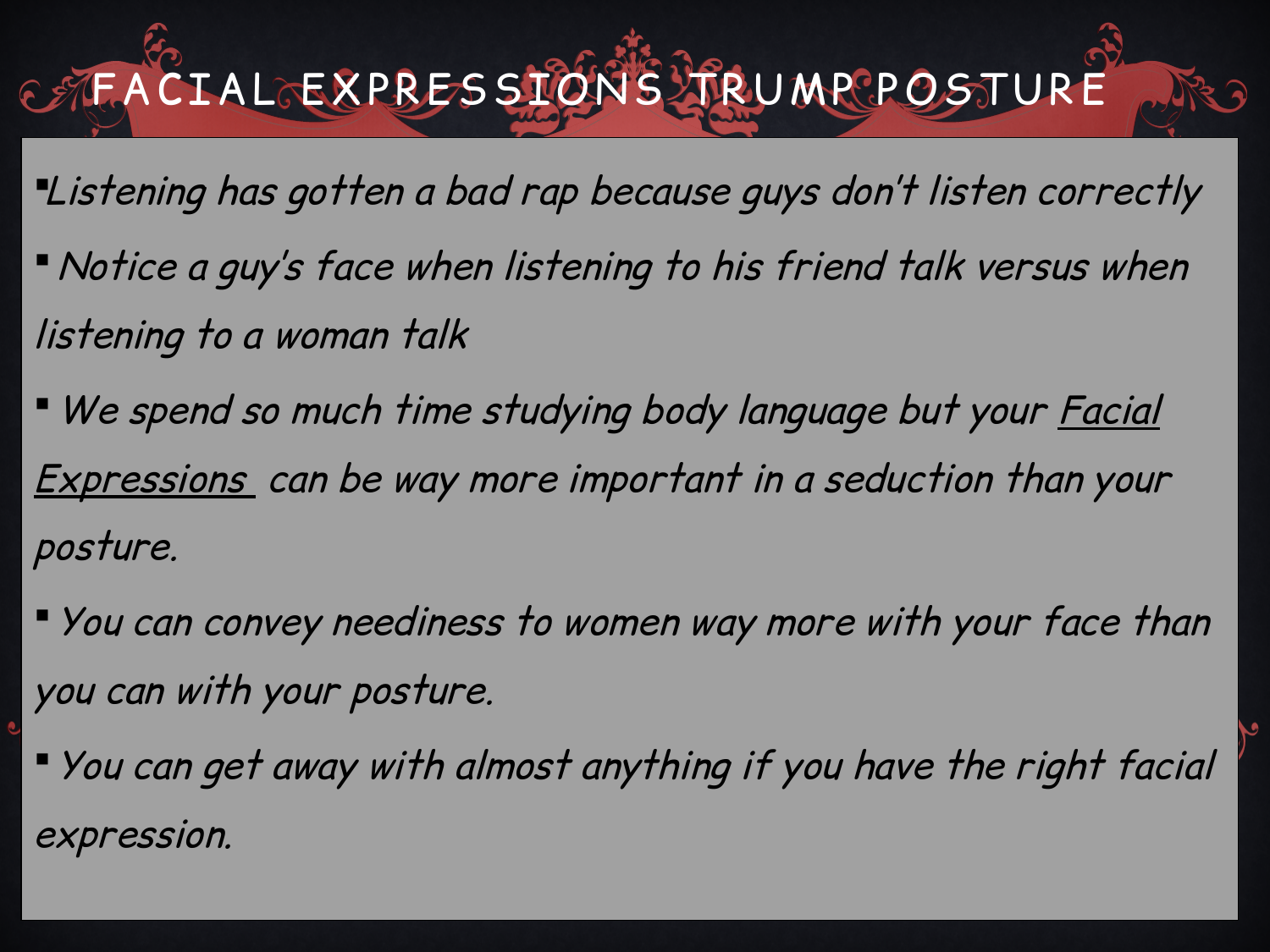

# Facial Expressions Trump Posture
Listening has gotten a bad rap because guys don’t listen correctly
 Notice a guy’s face when listening to his friend talk versus when listening to a woman talk
 We spend so much time studying body language but your Facial Expressions  can be way more important in a seduction than your posture.
 You can convey neediness to women way more with your face than you can with your posture.
 You can get away with almost anything if you have the right facial expression.